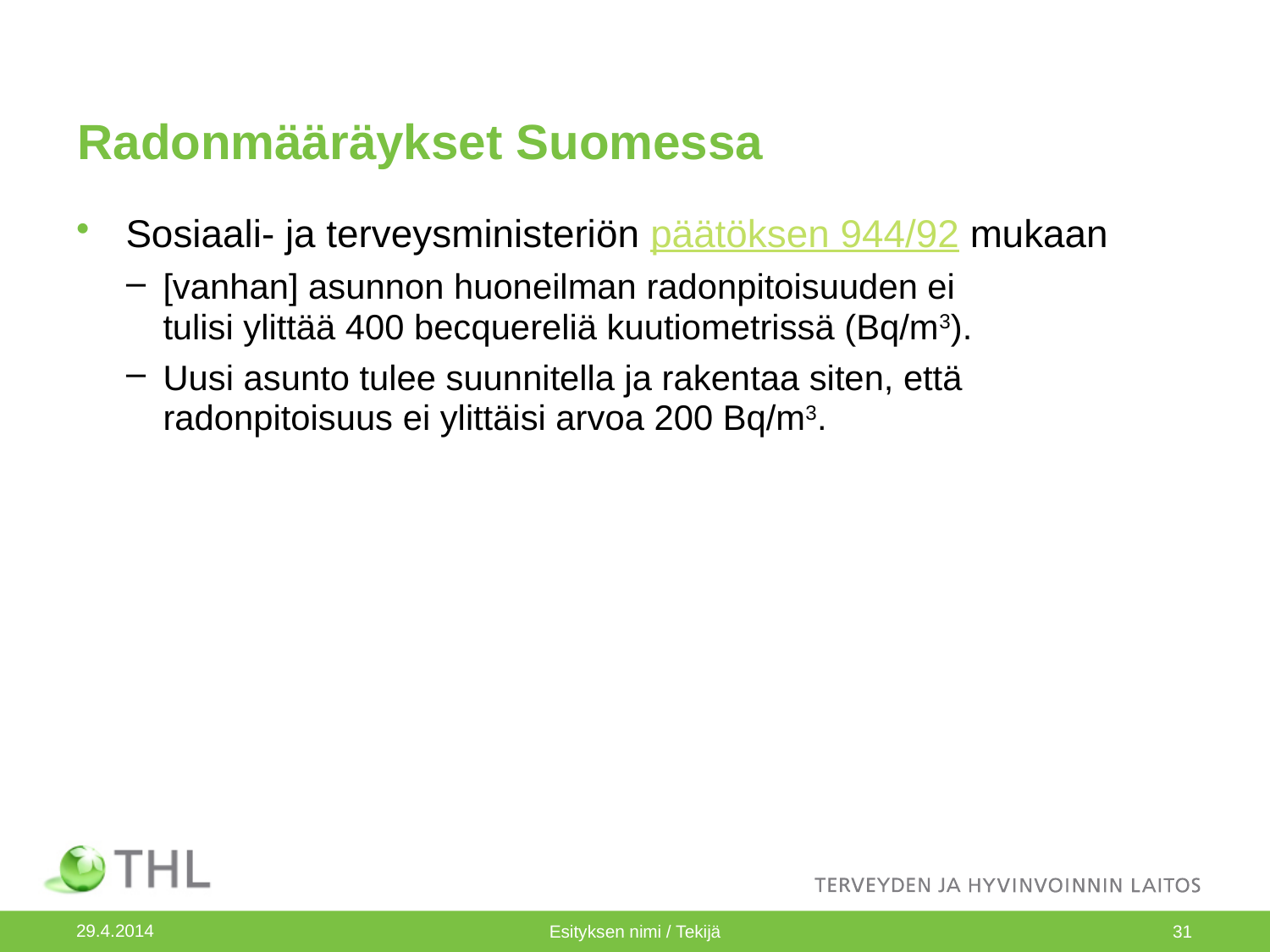

# Radonmääräykset Suomessa
Sosiaali- ja terveysministeriön päätöksen 944/92 mukaan
[vanhan] asunnon huoneilman radonpitoisuuden ei tulisi ylittää 400 becquereliä kuutiometrissä (Bq/m3).
Uusi asunto tulee suunnitella ja rakentaa siten, että radonpitoisuus ei ylittäisi arvoa 200 Bq/m3.
29.4.2014
Esityksen nimi / Tekijä
31